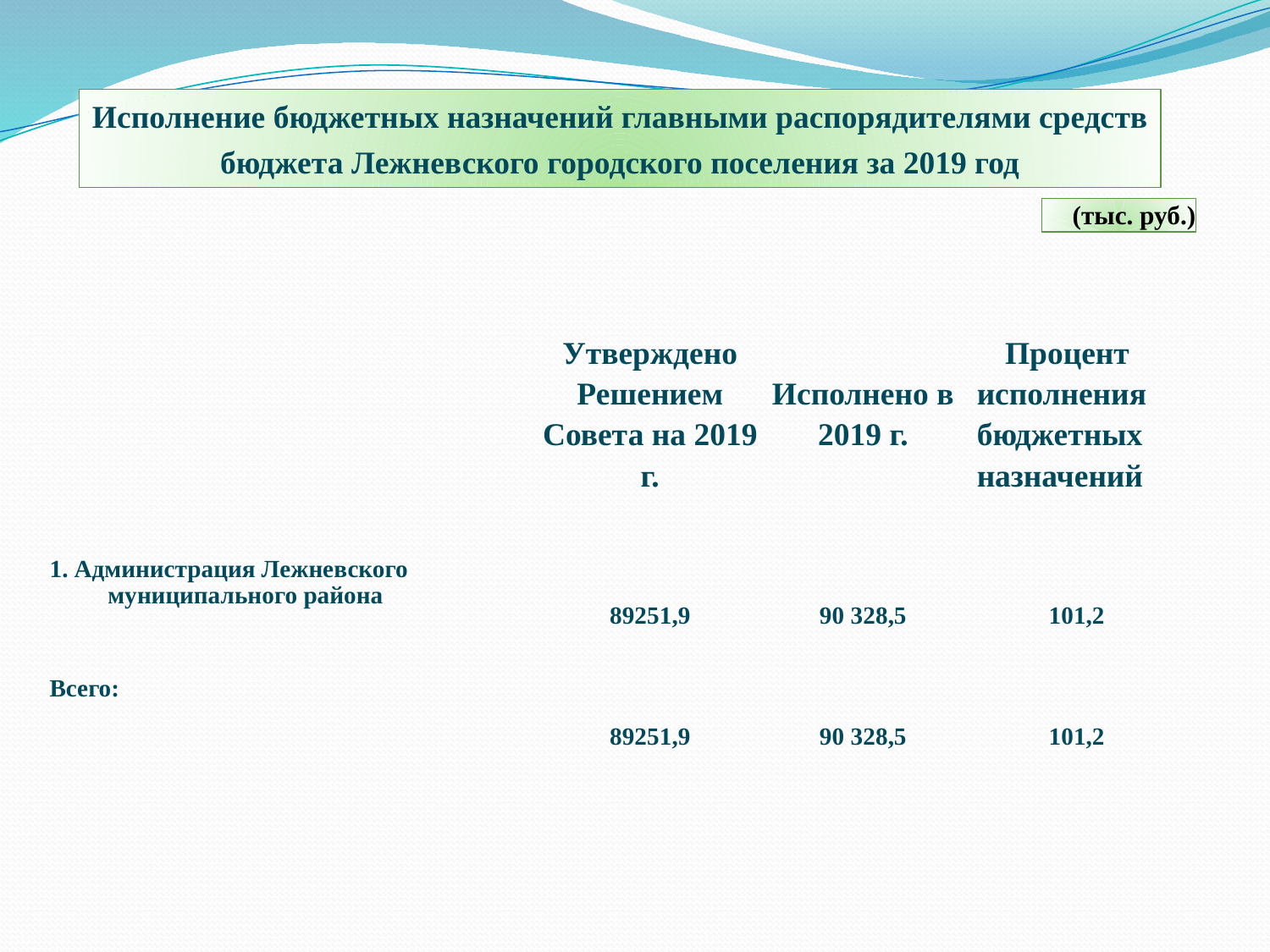

Исполнение бюджетных назначений главными распорядителями средств бюджета Лежневского городского поселения за 2019 год
(тыс. руб.)
|  | Утверждено Решением Совета на 2019 г. | Исполнено в 2019 г. | Процент исполнения бюджетных назначений |
| --- | --- | --- | --- |
| 1. Администрация Лежневского муниципального района | 89251,9 | 90 328,5 | 101,2 |
| Всего: | 89251,9 | 90 328,5 | 101,2 |